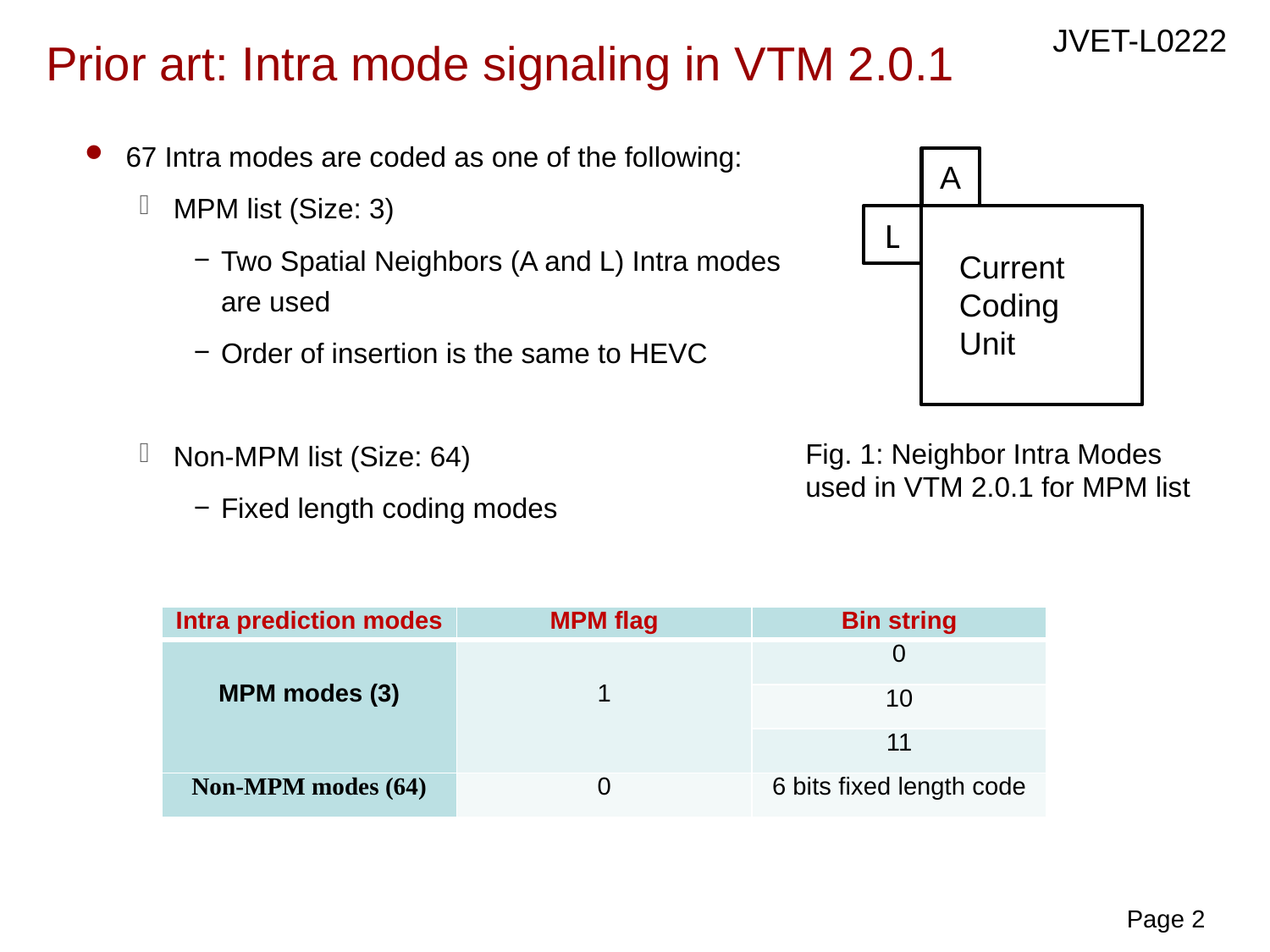

# Prior art: Intra mode signaling in VTM 2.0.1
67 Intra modes are coded as one of the following:
MPM list (Size: 3)
Two Spatial Neighbors (A and L) Intra modes are used
Order of insertion is the same to HEVC

Non-MPM list (Size: 64)
Fixed length coding modes

A
L

Current Coding
Unit
Fig. 1: Neighbor Intra Modes used in VTM 2.0.1 for MPM list
| Intra prediction modes | MPM flag | Bin string |
| --- | --- | --- |
| MPM modes (3) | 1 | 0 |
|  |  | 10 |
|  |  | 11 |
| Non-MPM modes (64) | 0 | 6 bits fixed length code |

Page 2